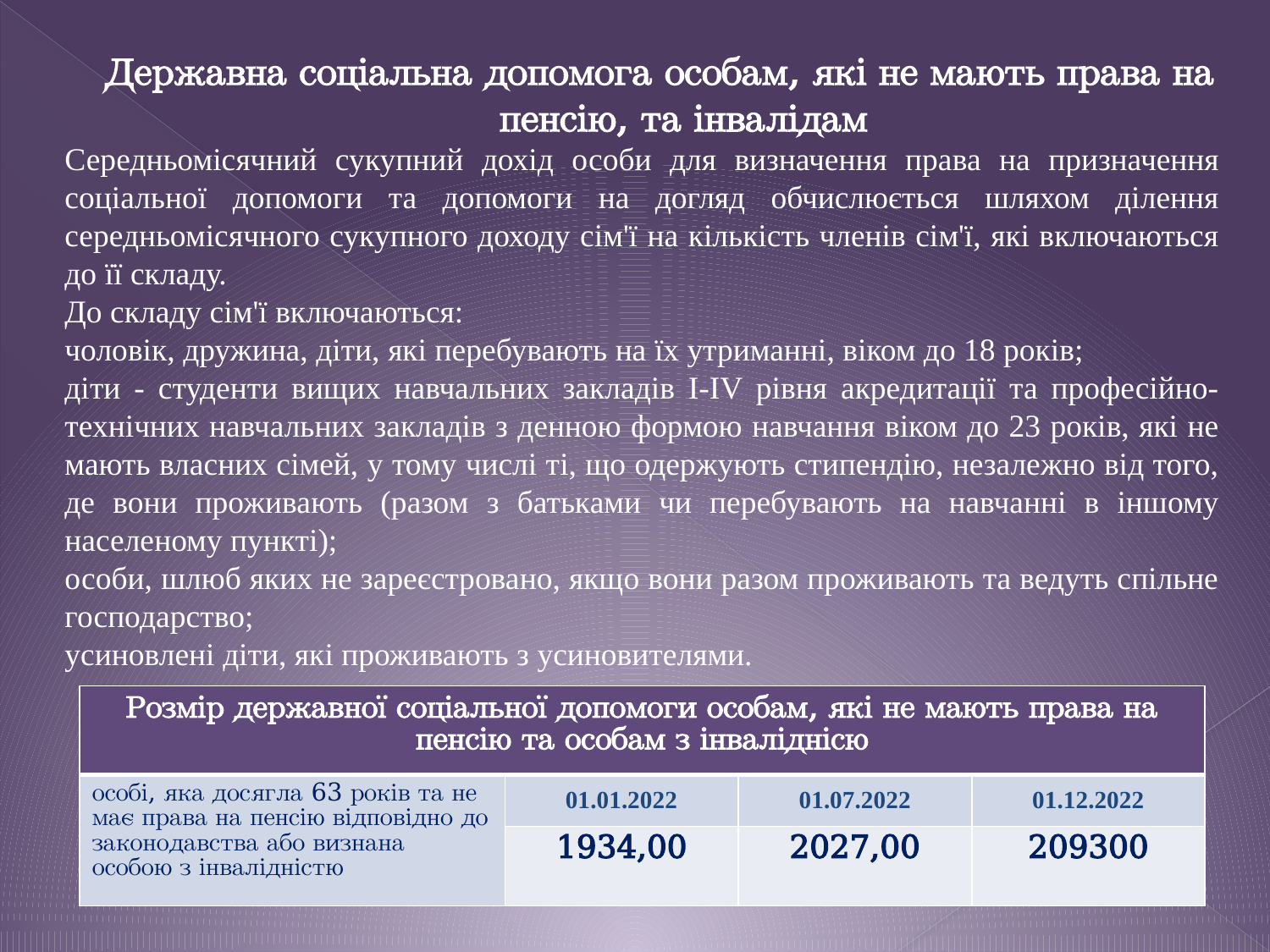

Державна соціальна допомога особам, які не мають права на пенсію, та інвалідам
Середньомісячний сукупний дохід особи для визначення права на призначення соціальної допомоги та допомоги на догляд обчислюється шляхом ділення середньомісячного сукупного доходу сім'ї на кількість членів сім'ї, які включаються до її складу.
До складу сім'ї включаються:
чоловік, дружина, діти, які перебувають на їх утриманні, віком до 18 років;
діти - студенти вищих навчальних закладів I-IV рівня акредитації та професійно-технічних навчальних закладів з денною формою навчання віком до 23 років, які не мають власних сімей, у тому числі ті, що одержують стипендію, незалежно від того, де вони проживають (разом з батьками чи перебувають на навчанні в іншому населеному пункті);
особи, шлюб яких не зареєстровано, якщо вони разом проживають та ведуть спільне господарство;
усиновлені діти, які проживають з усиновителями.
| Розмір державної соціальної допомоги особам, які не мають права на пенсію та особам з інваліднісю |  |  |  |
| --- | --- | --- | --- |
| особі, яка досягла 63 років та не має права на пенсію відповідно до законодавства або визнана особою з інвалідністю | 01.01.2022 | 01.07.2022 | 01.12.2022 |
|  | 1934,00 | 2027,00 | 209300 |